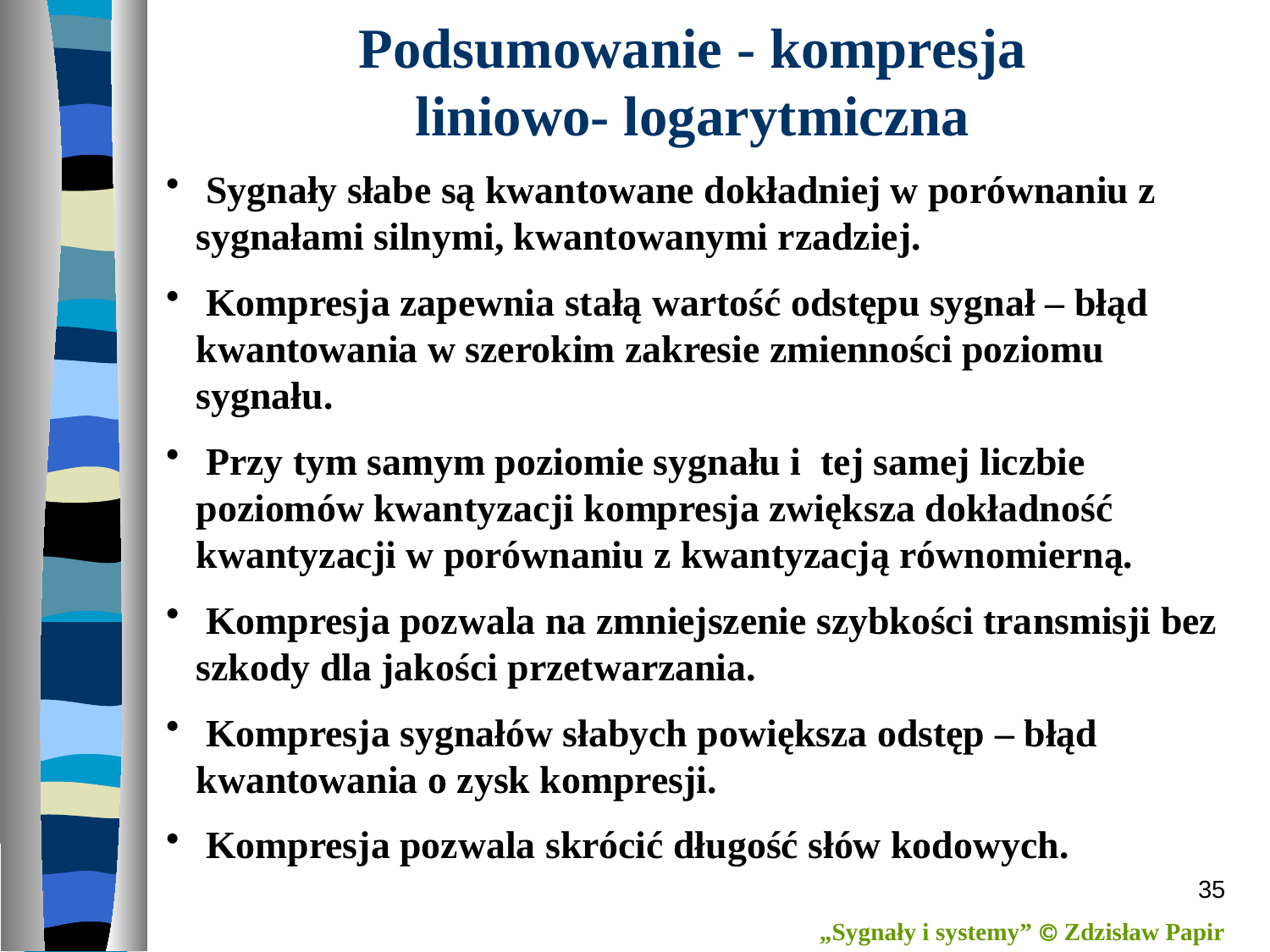

# Podsumowanie - kompresja liniowo- logarytmiczna
 Sygnały słabe są kwantowane dokładniej w porównaniu z sygnałami silnymi, kwantowanymi rzadziej.
 Kompresja zapewnia stałą wartość odstępu sygnał – błąd  kwantowania w szerokim zakresie zmienności poziomu sygnału.
 Przy tym samym poziomie sygnału i  tej samej liczbie poziomów kwantyzacji kompresja zwiększa dokładność kwantyzacji w porównaniu z kwantyzacją równomierną.
 Kompresja pozwala na zmniejszenie szybkości transmisji bez szkody dla jakości przetwarzania.
 Kompresja sygnałów słabych powiększa odstęp – błąd kwantowania o zysk kompresji.
 Kompresja pozwala skrócić długość słów kodowych.
35
„Sygnały i systemy” © Zdzisław Papir